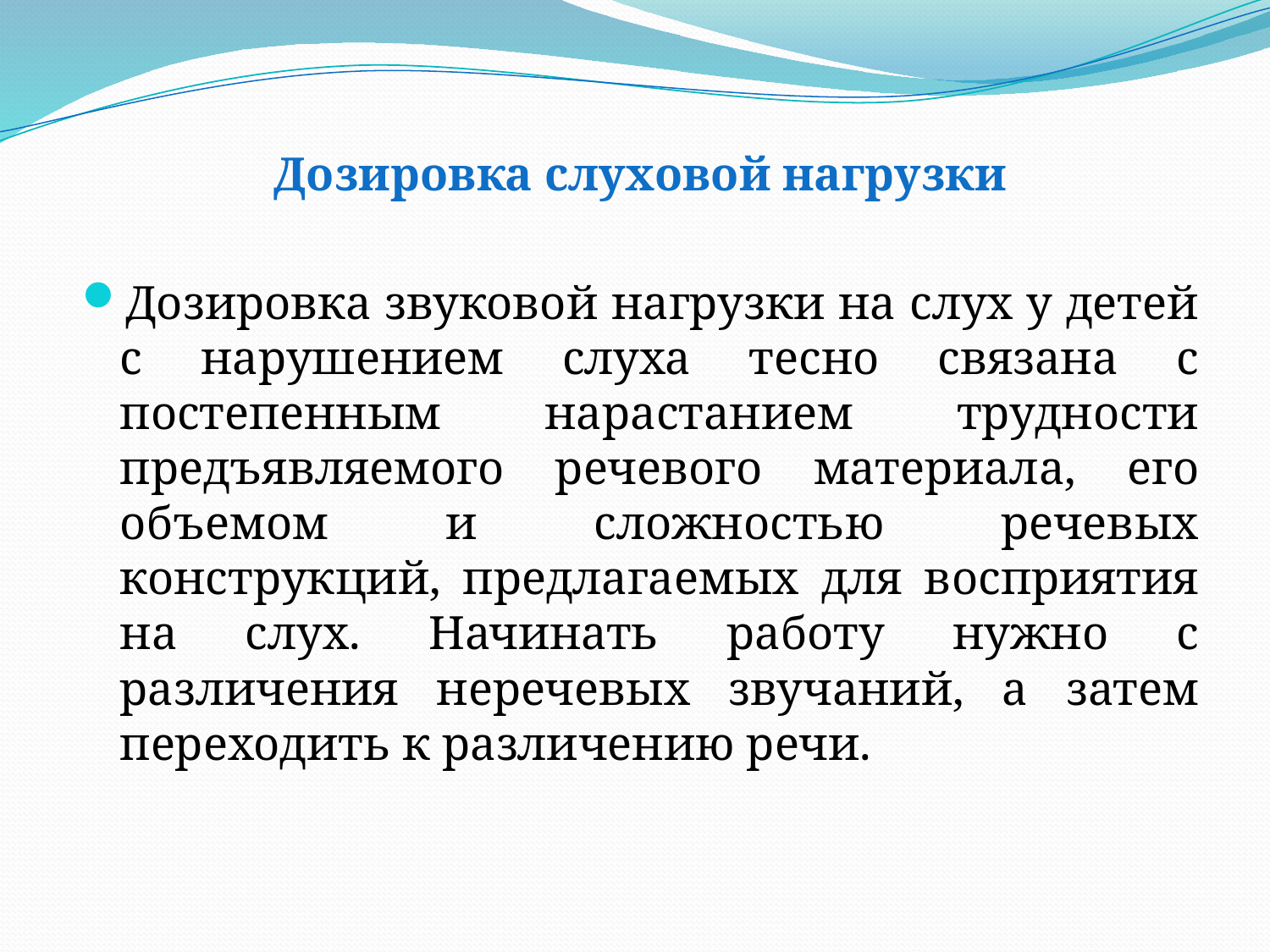

Дозировка слуховой нагрузки

Дозировка звуковой нагрузки на слух у детей с нарушением слуха тесно связана с постепенным нарастанием трудности предъявляемого речевого материала, его объемом и сложностью речевых конструкций, предлагаемых для восприятия на слух. Начинать работу нужно с различения неречевых звучаний, а затем переходить к различению речи.